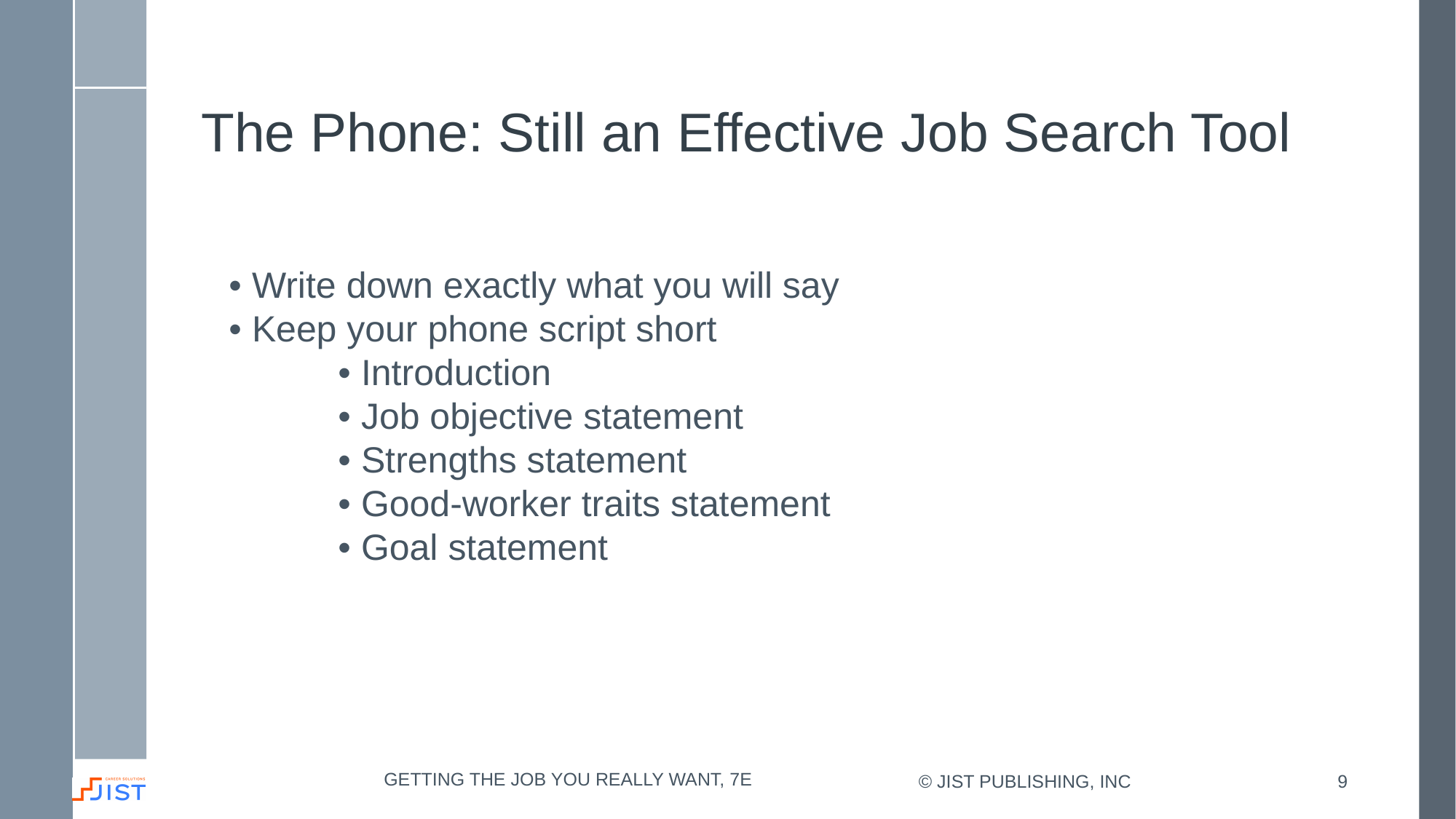

# The Phone: Still an Effective Job Search Tool
• Write down exactly what you will say
• Keep your phone script short
	• Introduction
	• Job objective statement
	• Strengths statement
	• Good-worker traits statement
	• Goal statement
Getting the job you really want, 7e
© JIST Publishing, Inc
9